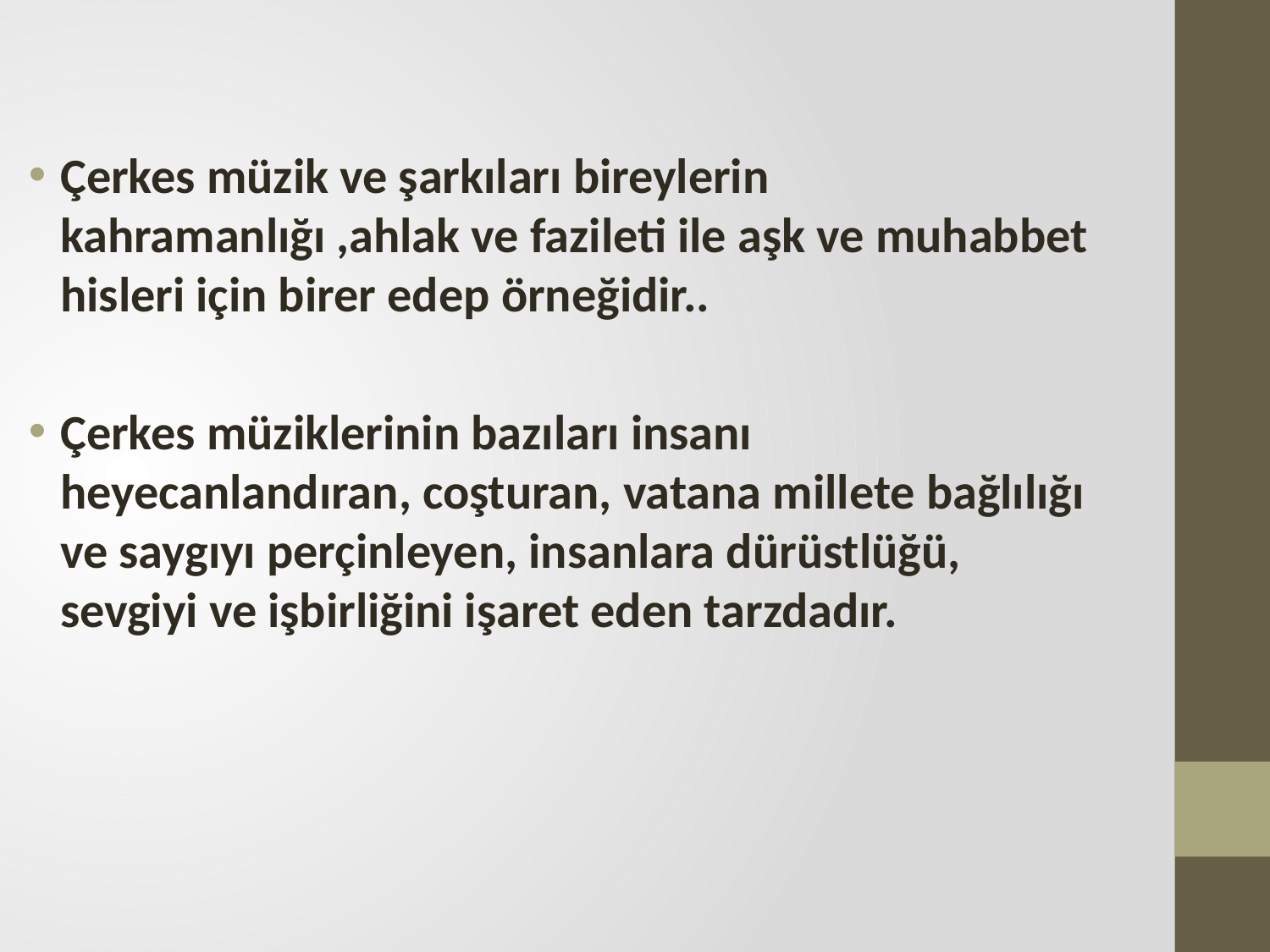

Çerkes müzik ve şarkıları bireylerin kahramanlığı ,ahlak ve fazileti ile aşk ve muhabbet hisleri için birer edep örneğidir..

Çerkes müziklerinin bazıları insanı heyecanlandıran, coşturan, vatana millete bağlılığı ve saygıyı perçinleyen, insanlara dürüstlüğü, sevgiyi ve işbirliğini işaret eden tarzdadır.